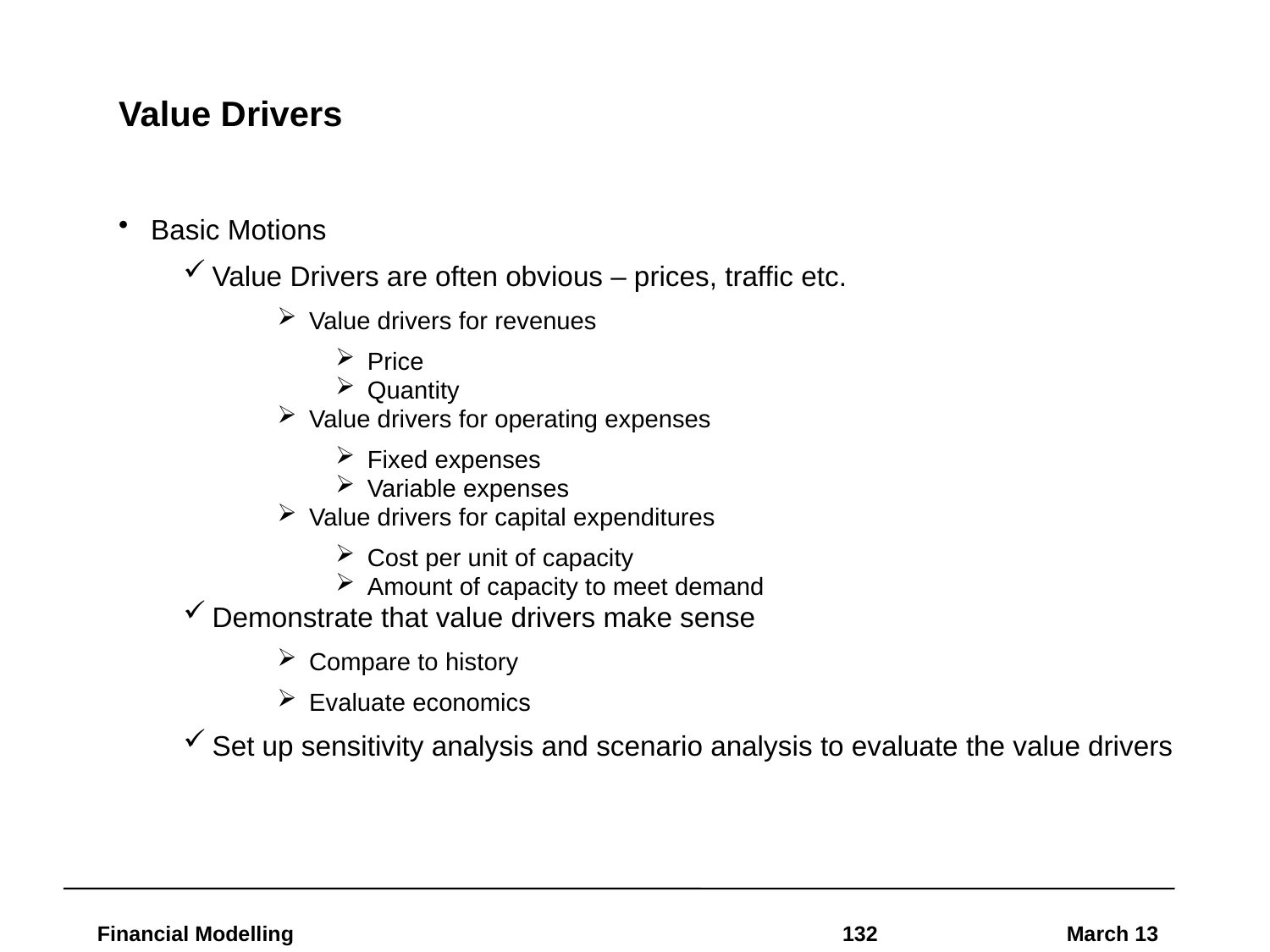

# Value Drivers
Basic Motions
Value Drivers are often obvious – prices, traffic etc.
Value drivers for revenues
Price
Quantity
Value drivers for operating expenses
Fixed expenses
Variable expenses
Value drivers for capital expenditures
Cost per unit of capacity
Amount of capacity to meet demand
Demonstrate that value drivers make sense
Compare to history
Evaluate economics
Set up sensitivity analysis and scenario analysis to evaluate the value drivers